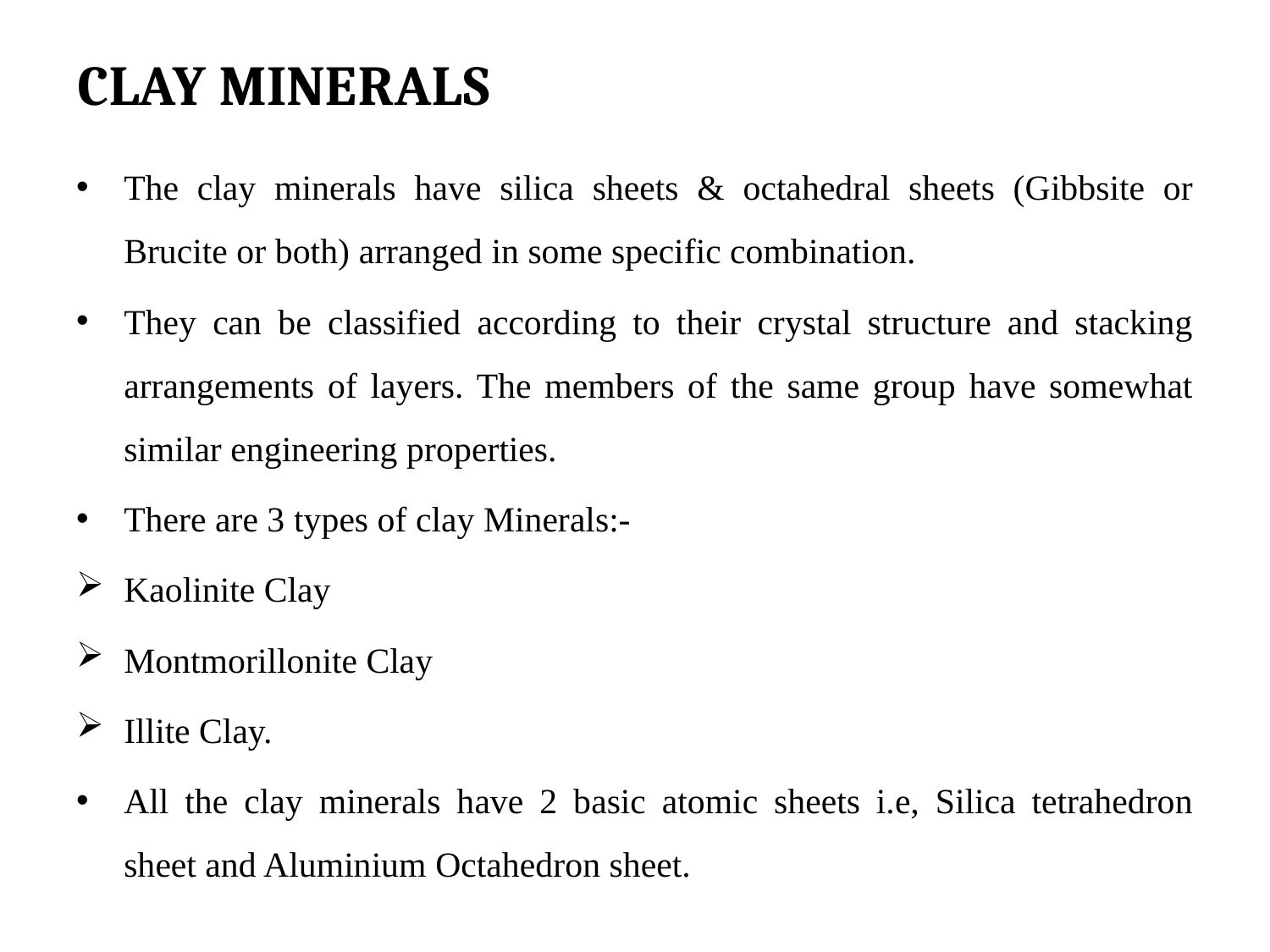

# CLAY MINERALS
The clay minerals have silica sheets & octahedral sheets (Gibbsite or Brucite or both) arranged in some specific combination.
They can be classified according to their crystal structure and stacking arrangements of layers. The members of the same group have somewhat similar engineering properties.
There are 3 types of clay Minerals:-
Kaolinite Clay
Montmorillonite Clay
Illite Clay.
All the clay minerals have 2 basic atomic sheets i.e, Silica tetrahedron sheet and Aluminium Octahedron sheet.